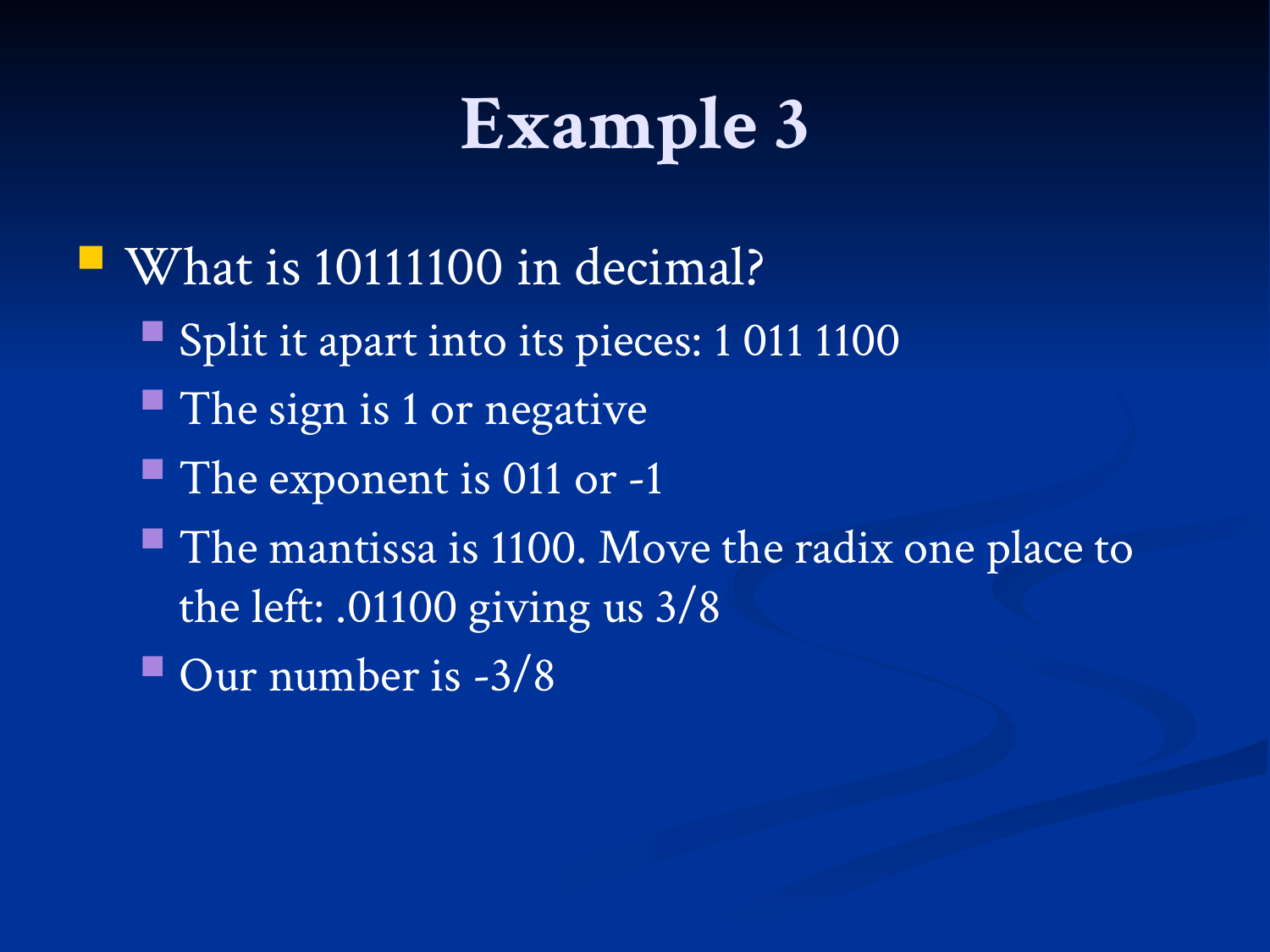

# Example 3
What is 10111100 in decimal?
Split it apart into its pieces: 1 011 1100
The sign is 1 or negative
The exponent is 011 or -1
The mantissa is 1100. Move the radix one place to the left: .01100 giving us 3/8
Our number is -3/8